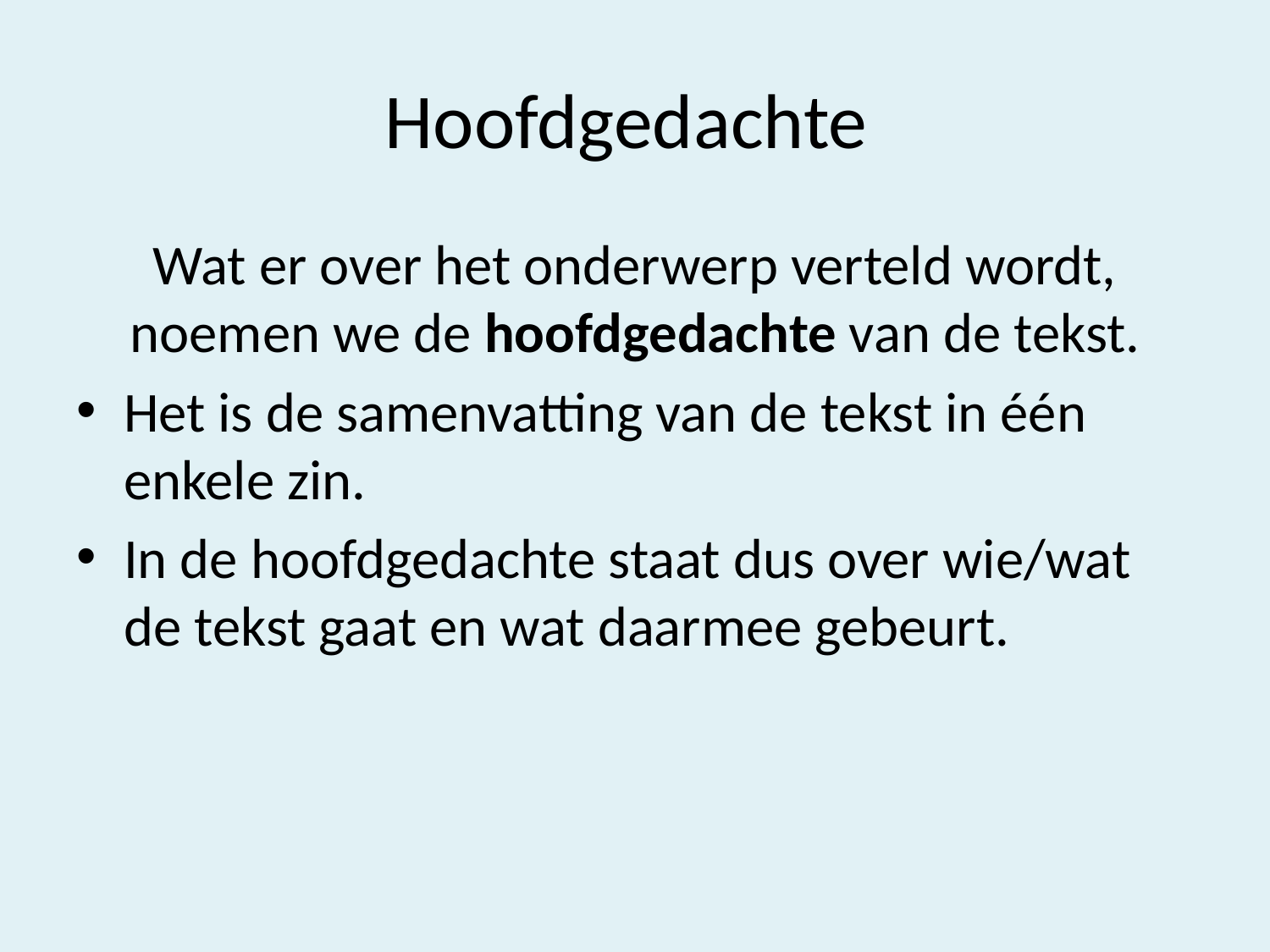

# Hoofdgedachte
Wat er over het onderwerp verteld wordt, noemen we de hoofdgedachte van de tekst.
Het is de samenvatting van de tekst in één enkele zin.
In de hoofdgedachte staat dus over wie/wat de tekst gaat en wat daarmee gebeurt.